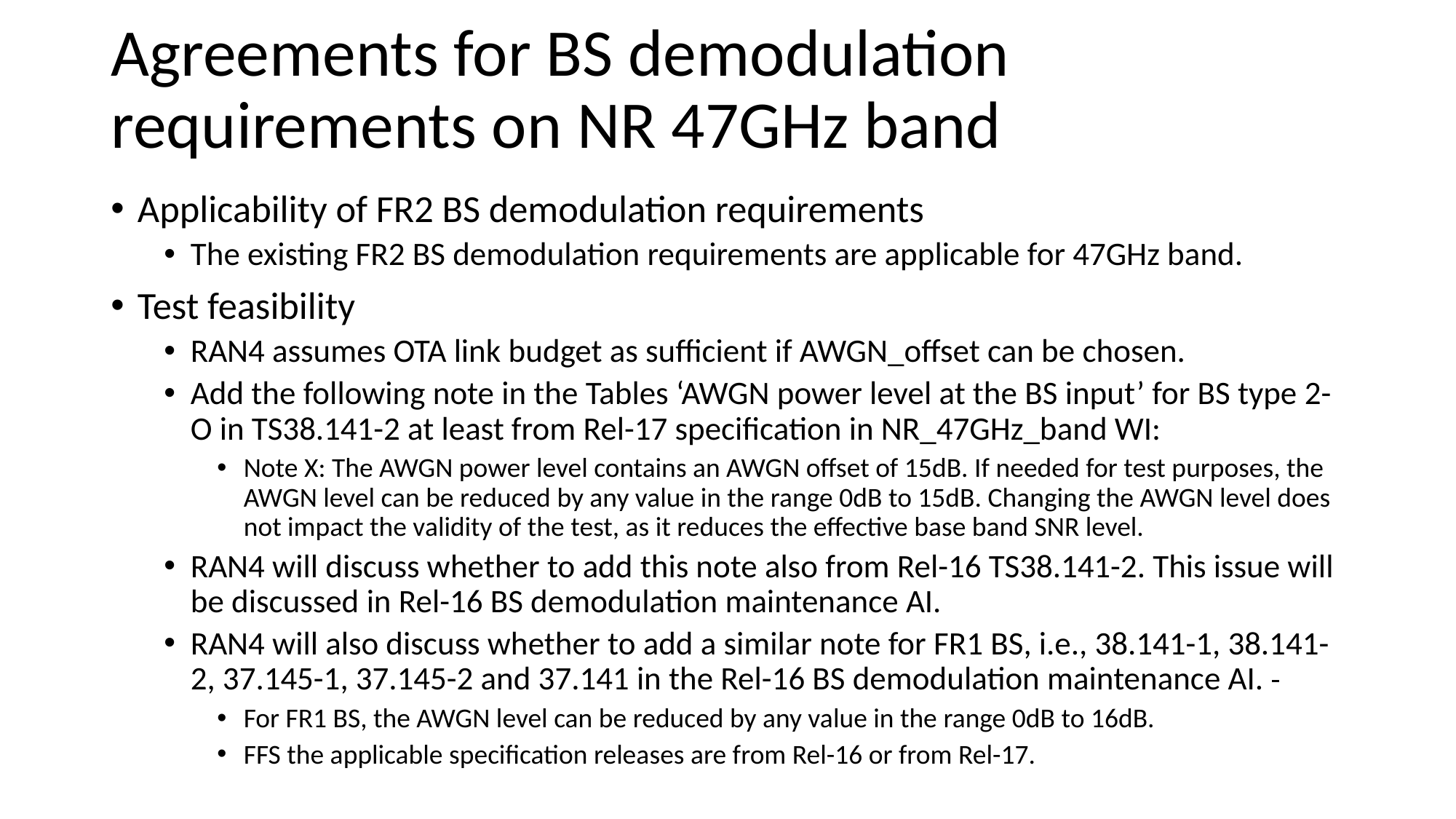

# Agreements for BS demodulation requirements on NR 47GHz band
Applicability of FR2 BS demodulation requirements
The existing FR2 BS demodulation requirements are applicable for 47GHz band.
Test feasibility
RAN4 assumes OTA link budget as sufficient if AWGN_offset can be chosen.
Add the following note in the Tables ‘AWGN power level at the BS input’ for BS type 2-O in TS38.141-2 at least from Rel-17 specification in NR_47GHz_band WI:
Note X: The AWGN power level contains an AWGN offset of 15dB. If needed for test purposes, the AWGN level can be reduced by any value in the range 0dB to 15dB. Changing the AWGN level does not impact the validity of the test, as it reduces the effective base band SNR level.
RAN4 will discuss whether to add this note also from Rel-16 TS38.141-2. This issue will be discussed in Rel-16 BS demodulation maintenance AI.
RAN4 will also discuss whether to add a similar note for FR1 BS, i.e., 38.141-1, 38.141-2, 37.145-1, 37.145-2 and 37.141 in the Rel-16 BS demodulation maintenance AI.
For FR1 BS, the AWGN level can be reduced by any value in the range 0dB to 16dB.
FFS the applicable specification releases are from Rel-16 or from Rel-17.